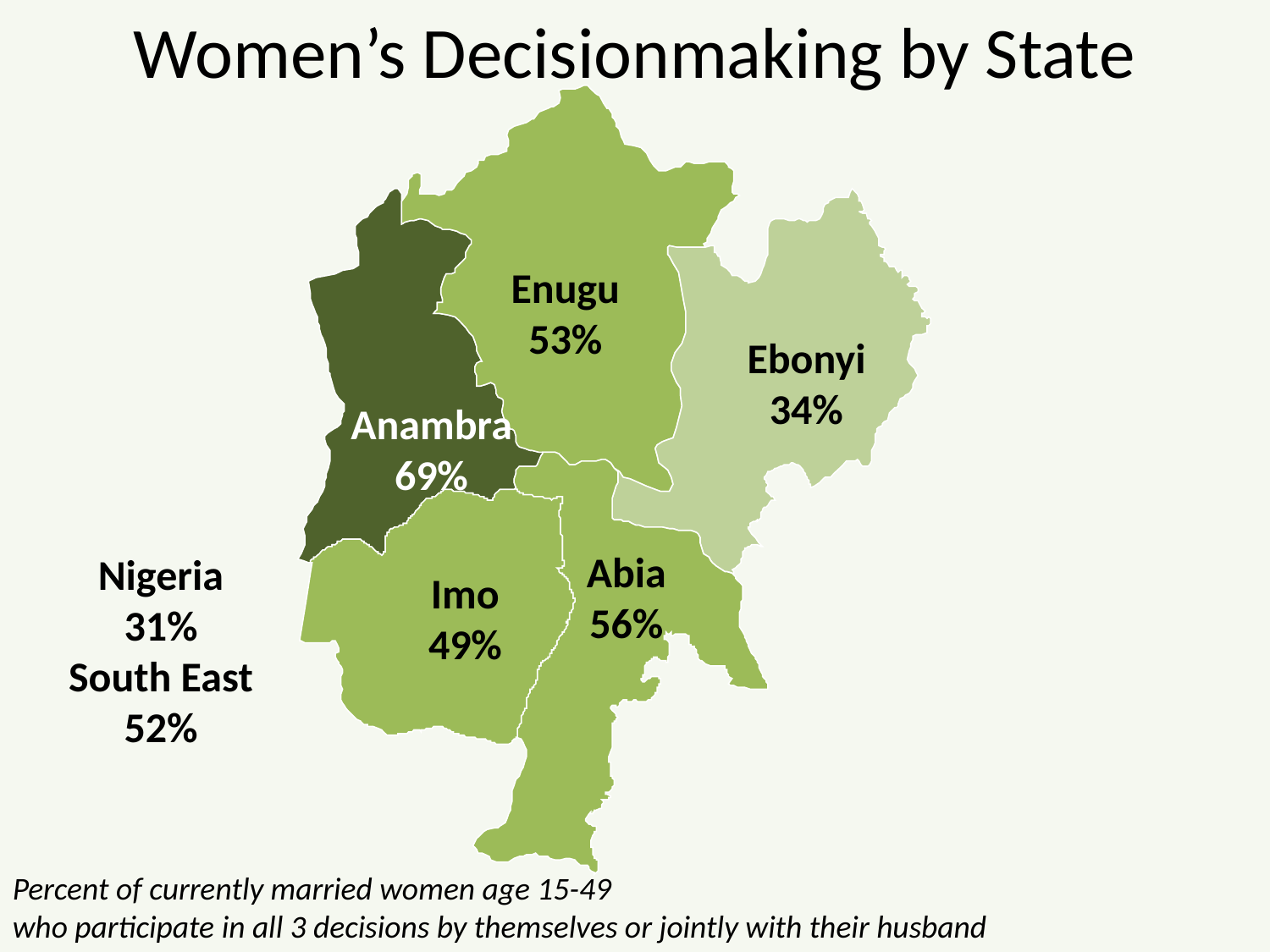

# Women’s Decisionmaking by State

Enugu
53%
Ebonyi
34%

Anambra
69%
Abia
56%
Nigeria
31%
South East
52%
Imo
49%
Percent of currently married women age 15-49
who participate in all 3 decisions by themselves or jointly with their husband